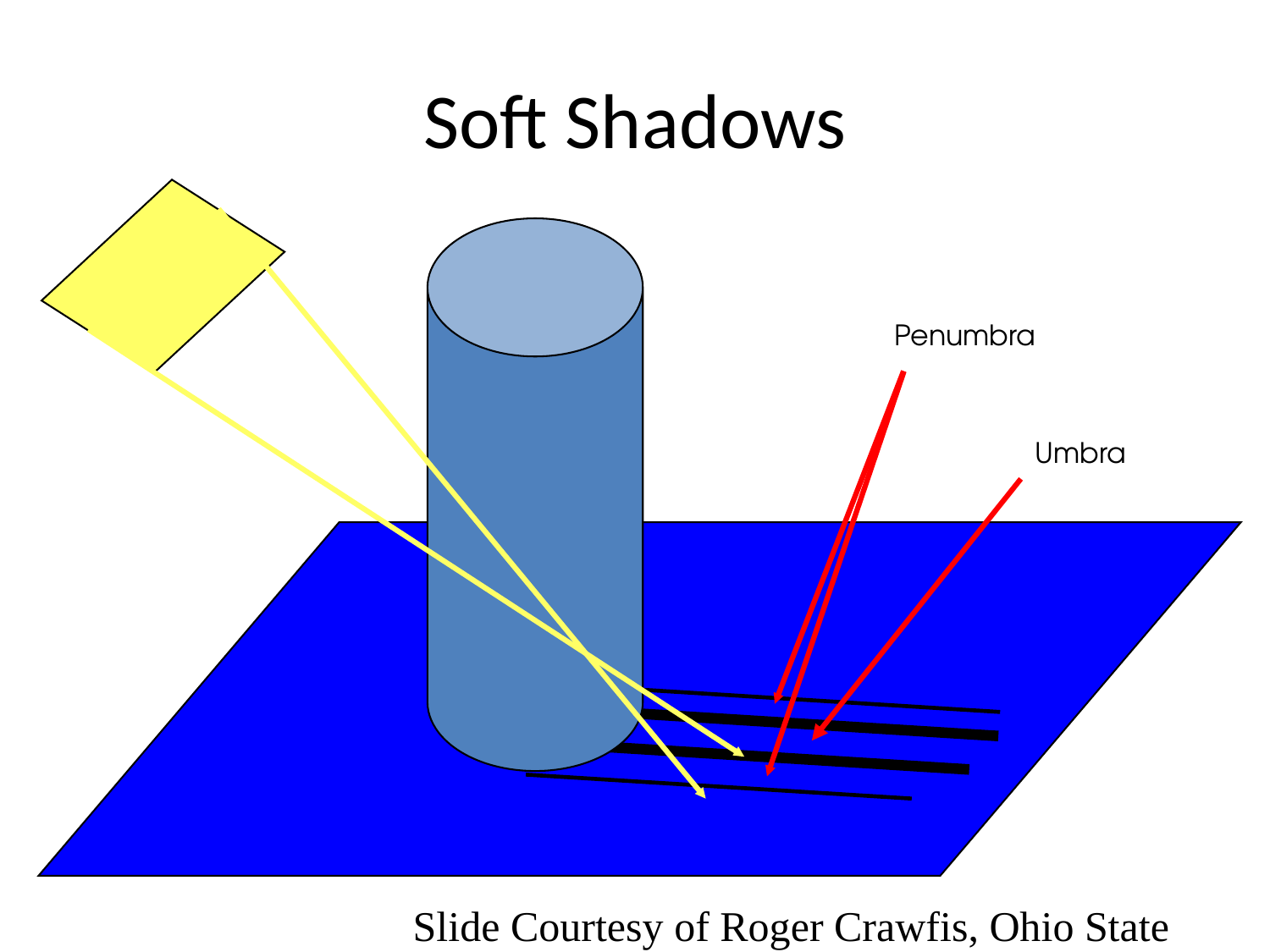

# Soft Shadows

Penumbra

Umbra

Slide Courtesy of Roger Crawfis, Ohio State